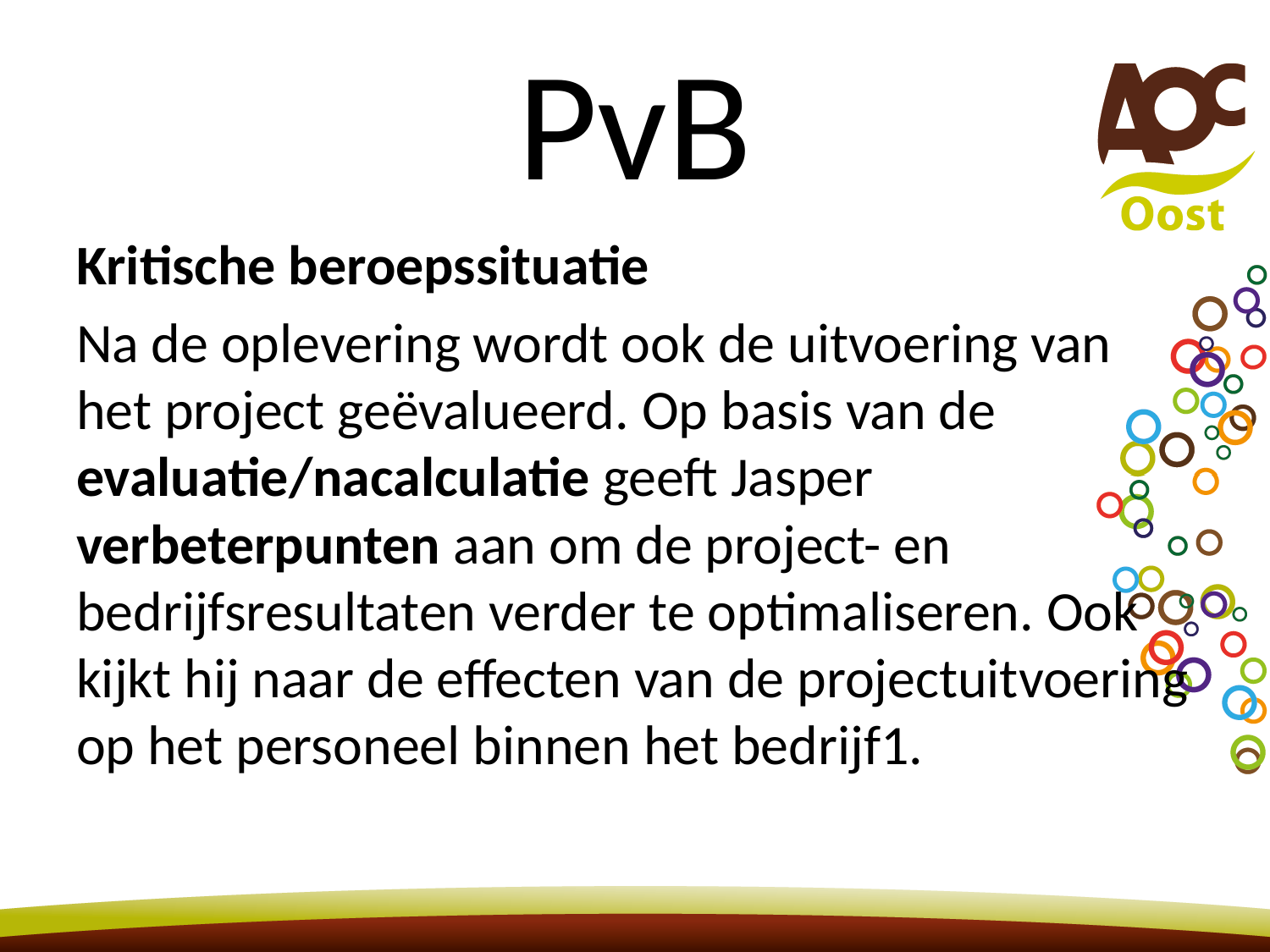

# PvB
Kritische beroepssituatie
Na de oplevering wordt ook de uitvoering van het project geëvalueerd. Op basis van de evaluatie/nacalculatie geeft Jasper verbeterpunten aan om de project- en bedrijfsresultaten verder te optimaliseren. Ook kijkt hij naar de effecten van de projectuitvoering op het personeel binnen het bedrijf1.